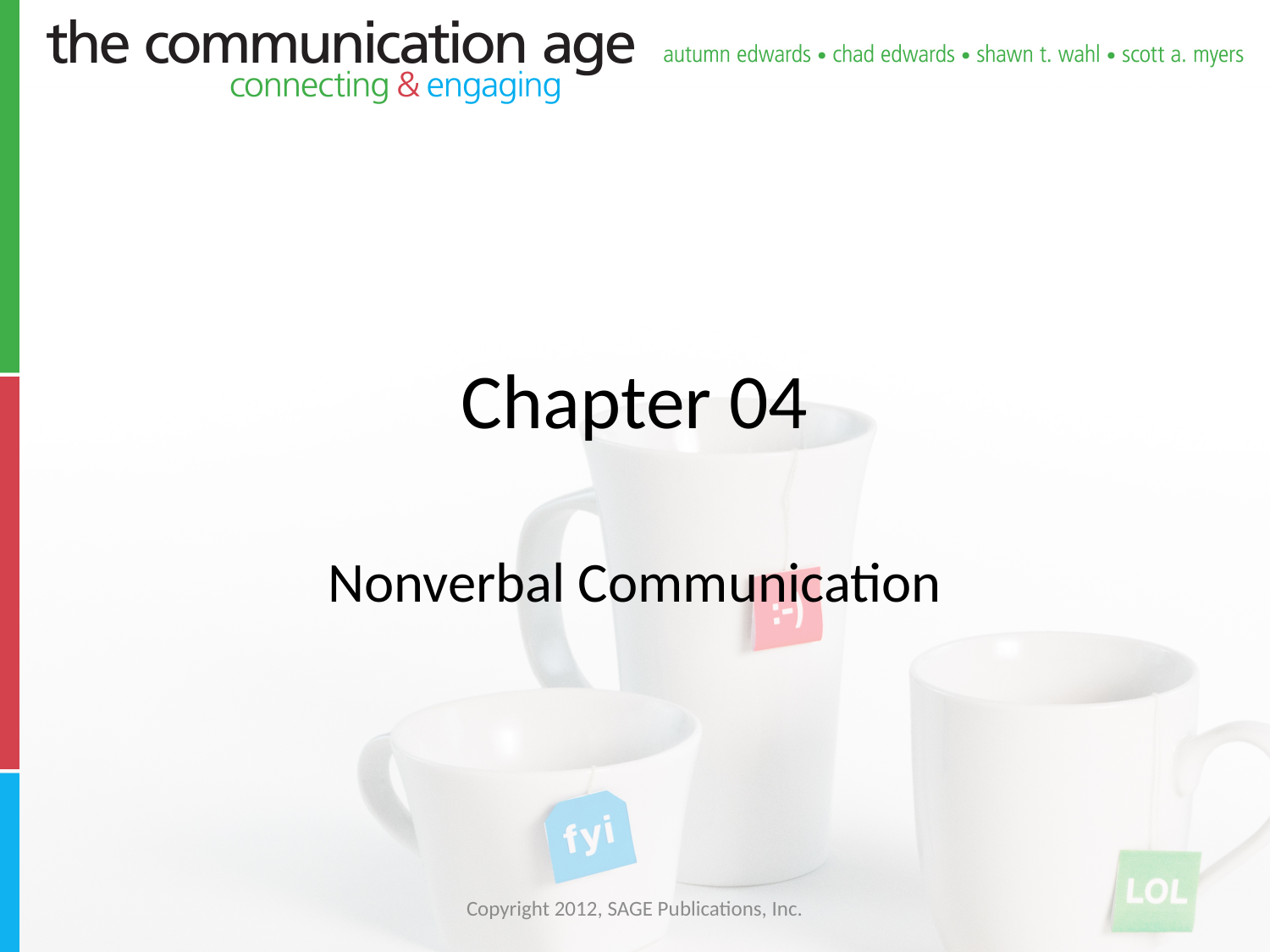

# Chapter 04
Nonverbal Communication
Copyright 2012, SAGE Publications, Inc.